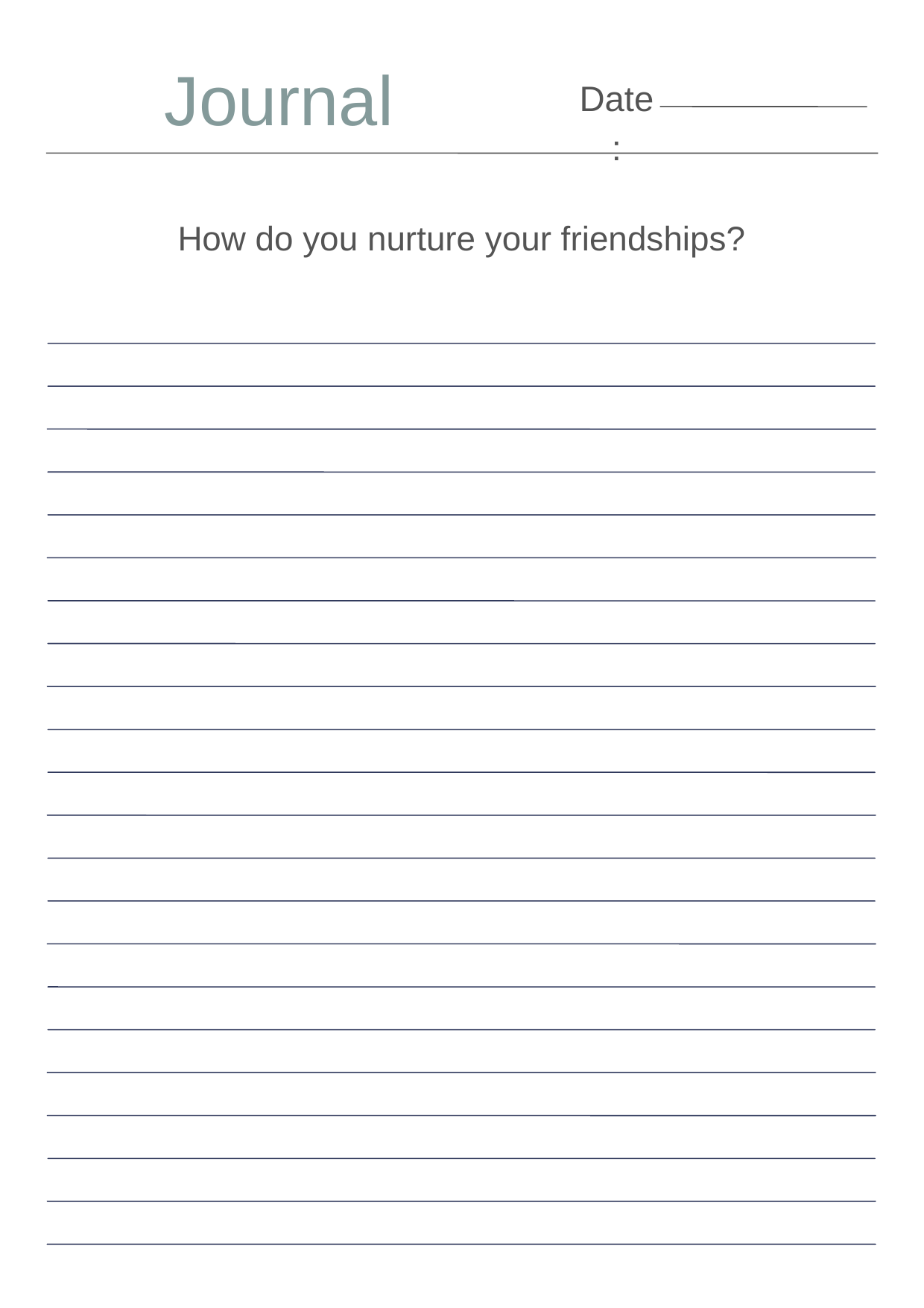

Journal
Date:

How do you nurture your friendships?